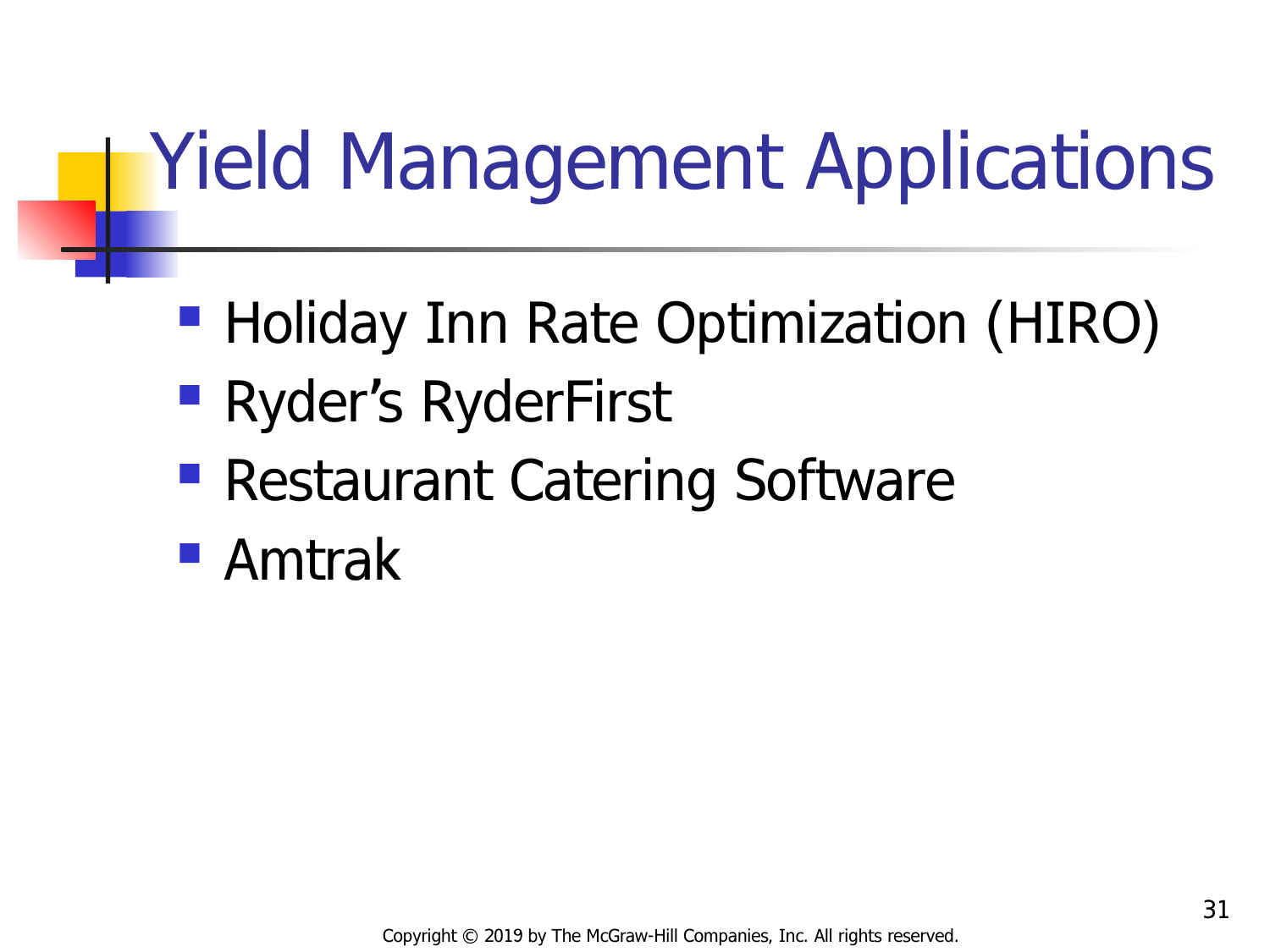

# Yield Management Applications
Holiday Inn Rate Optimization (HIRO)
Ryder’s RyderFirst
Restaurant Catering Software
Amtrak
31
Copyright © 2019 by The McGraw-Hill Companies, Inc. All rights reserved.